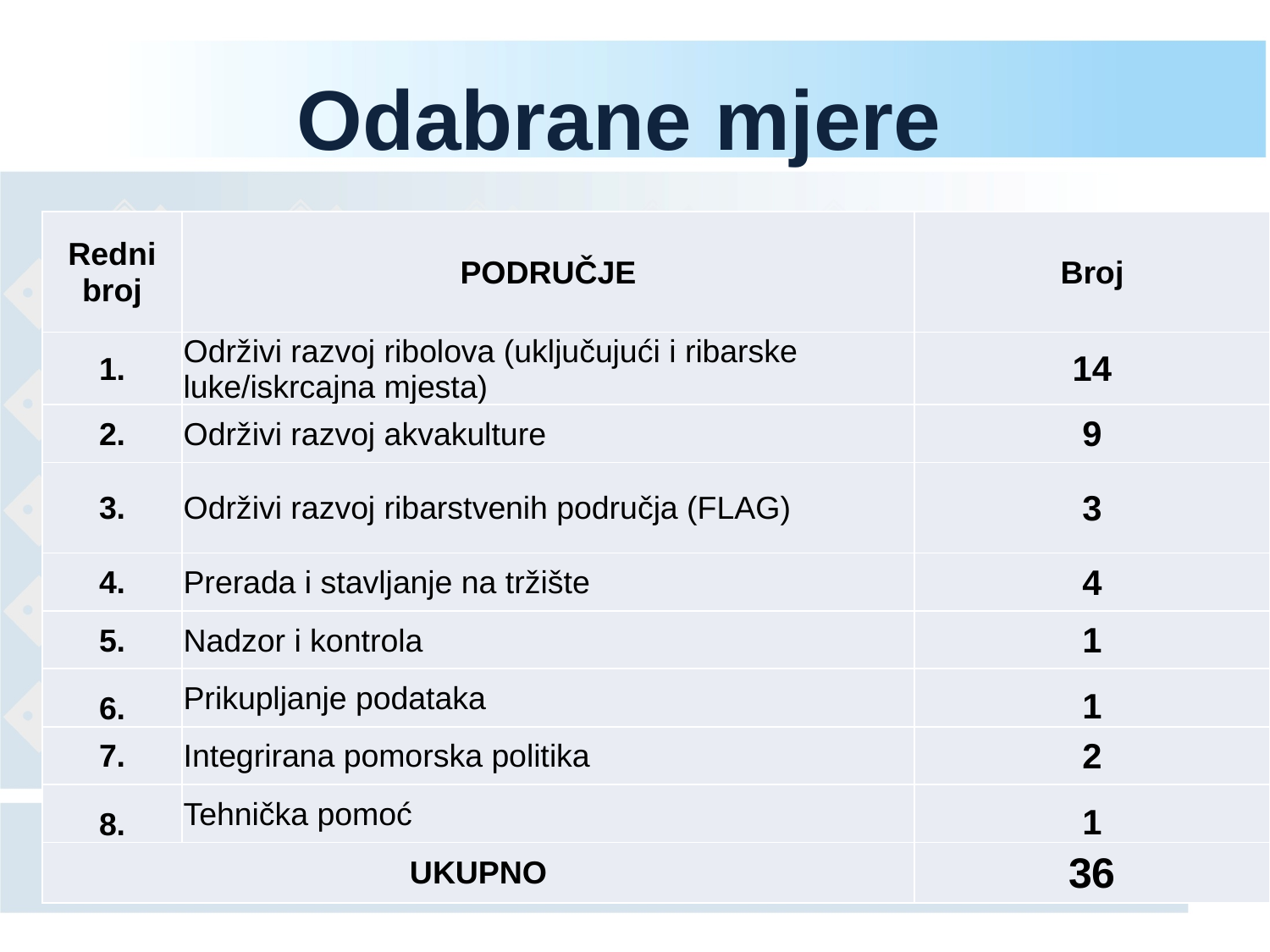

# Odabrane mjere
| Redni broj | PODRUČJE | Broj |
| --- | --- | --- |
| 1. | Održivi razvoj ribolova (uključujući i ribarske luke/iskrcajna mjesta) | 14 |
| 2. | Održivi razvoj akvakulture | 9 |
| 3. | Održivi razvoj ribarstvenih područja (FLAG) | 3 |
| 4. | Prerada i stavljanje na tržište | 4 |
| 5. | Nadzor i kontrola | 1 |
| 6. | Prikupljanje podataka | 1 |
| 7. | Integrirana pomorska politika | 2 |
| 8. | Tehnička pomoć | 1 |
| UKUPNO |  | 36 |